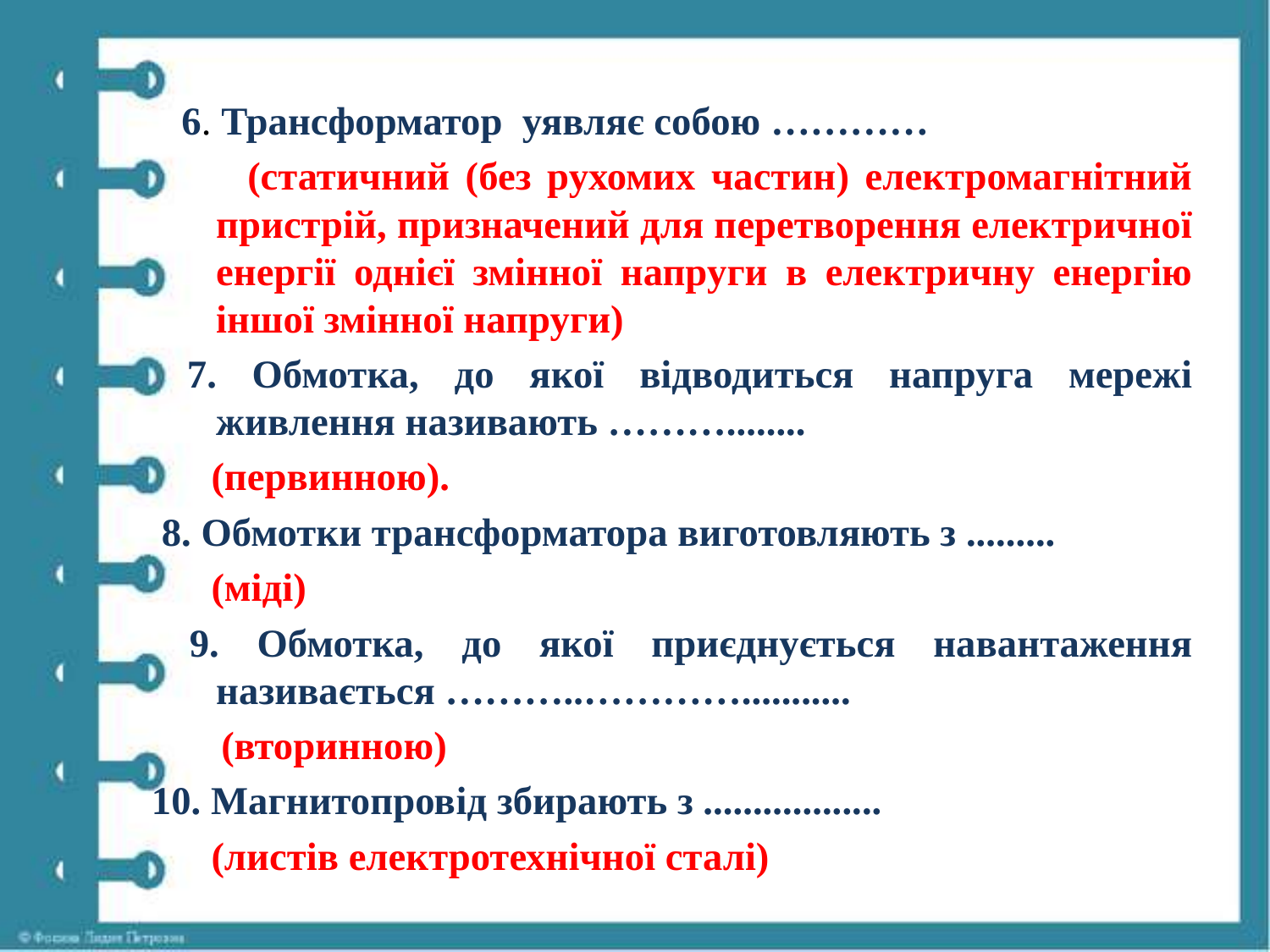

#
   6. Трансформатор  уявляє собою …………
      (статичний (без рухомих частин) електромагнітний пристрій, призначений для перетворення електричної енергії однієї змінної напруги в електричну енергію іншої змінної напруги)
 7. Обмотка, до якої відводиться напруга мережі живлення називають ………........
      (первинною).
 8. Обмотки трансформатора виготовляють з .........
      (міді)
 9. Обмотка, до якої приєднується навантаження називається ………..…………...........
       (вторинною)
10. Магнитопровід збирають з ..................
      (листів електротехнічної сталі)